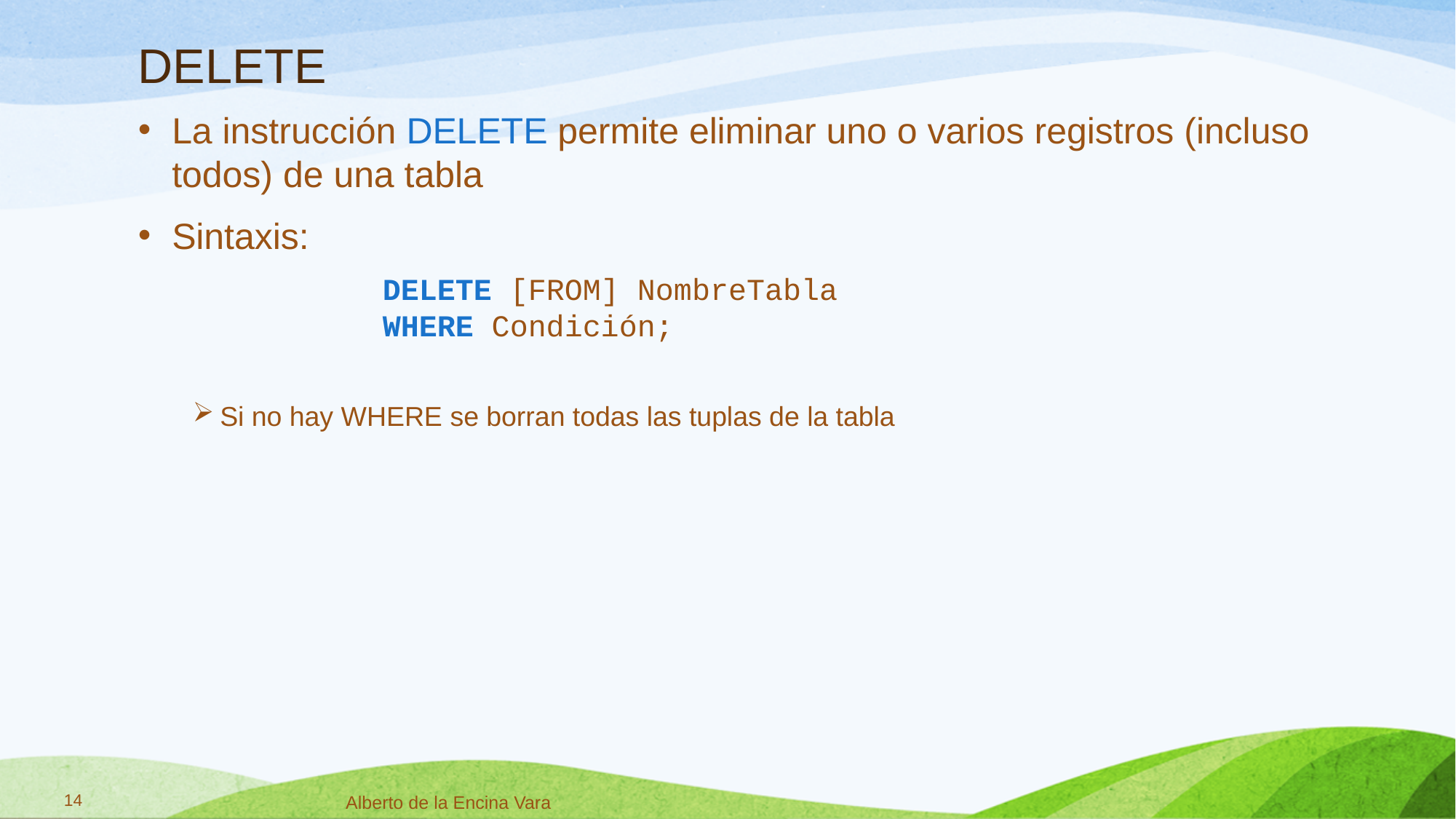

# DELETE
La instrucción DELETE permite eliminar uno o varios registros (incluso todos) de una tabla
Sintaxis:

Si no hay WHERE se borran todas las tuplas de la tabla

DELETE [FROM] NombreTabla
WHERE Condición;
14
Alberto de la Encina Vara